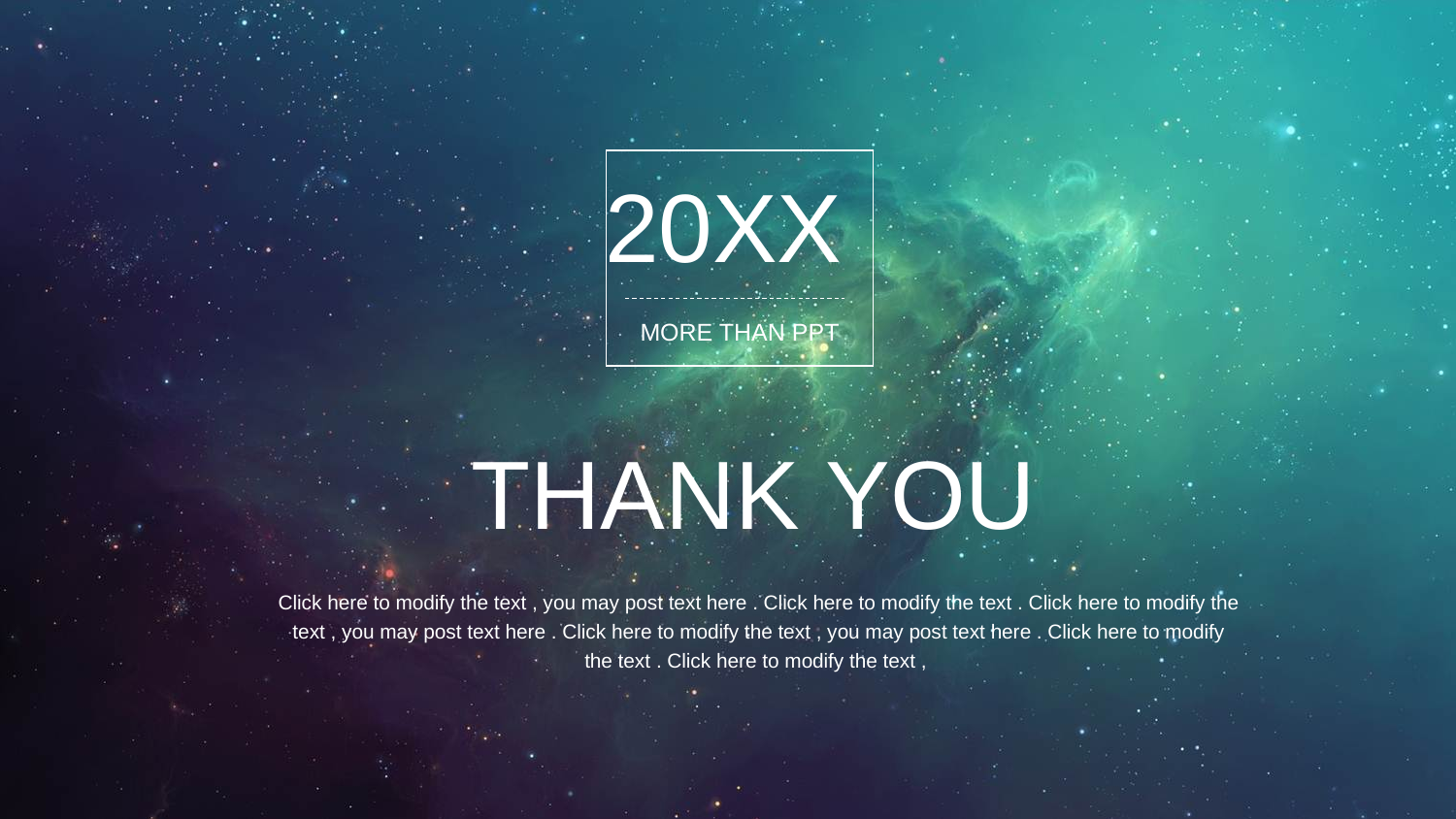

20XX
MORE THAN PPT
 THANK YOU
Click here to modify the text , you may post text here . Click here to modify the text . Click here to modify the text , you may post text here . Click here to modify the text , you may post text here . Click here to modify the text . Click here to modify the text ,